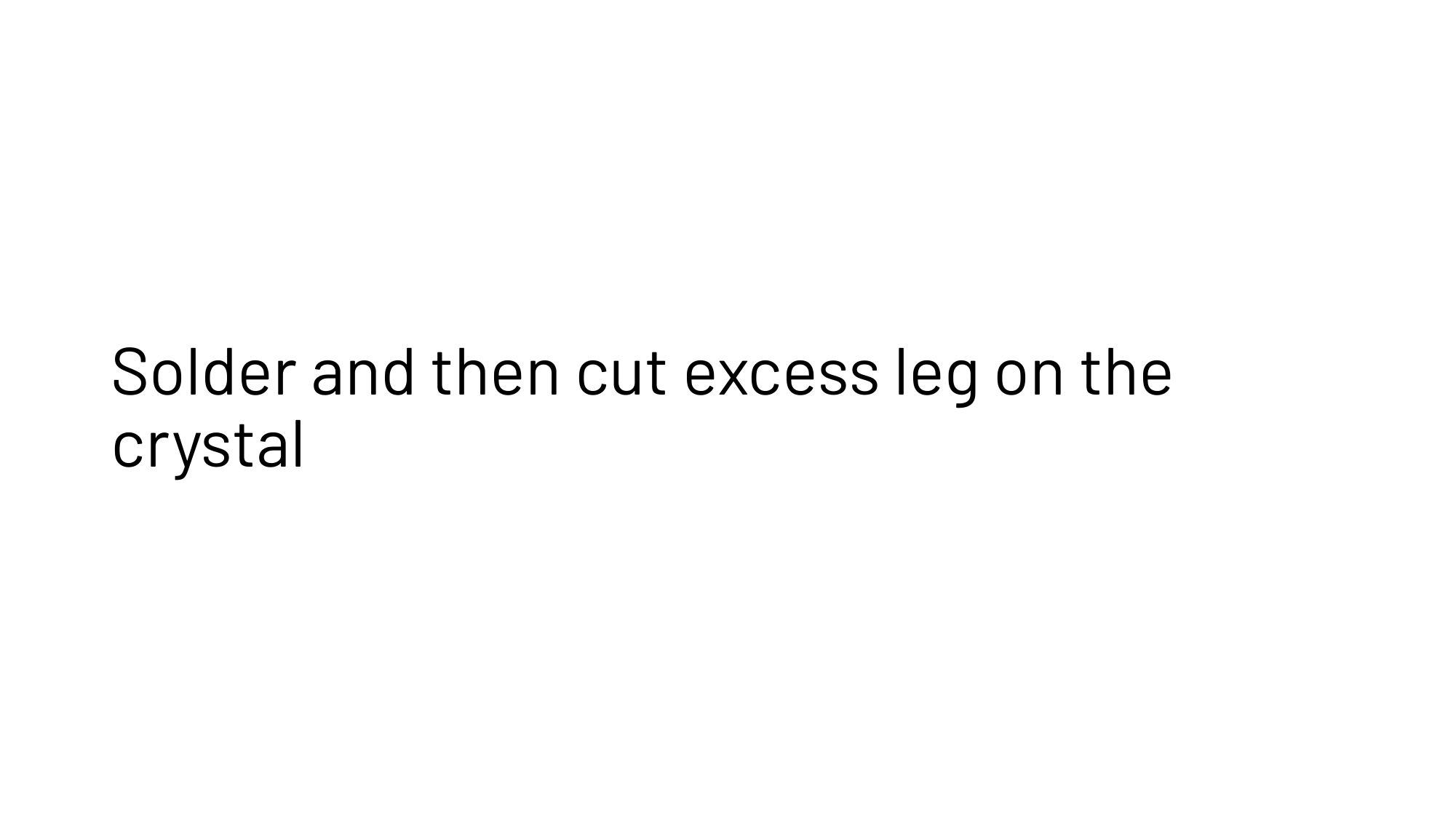

# Solder and then cut excess leg on the crystal